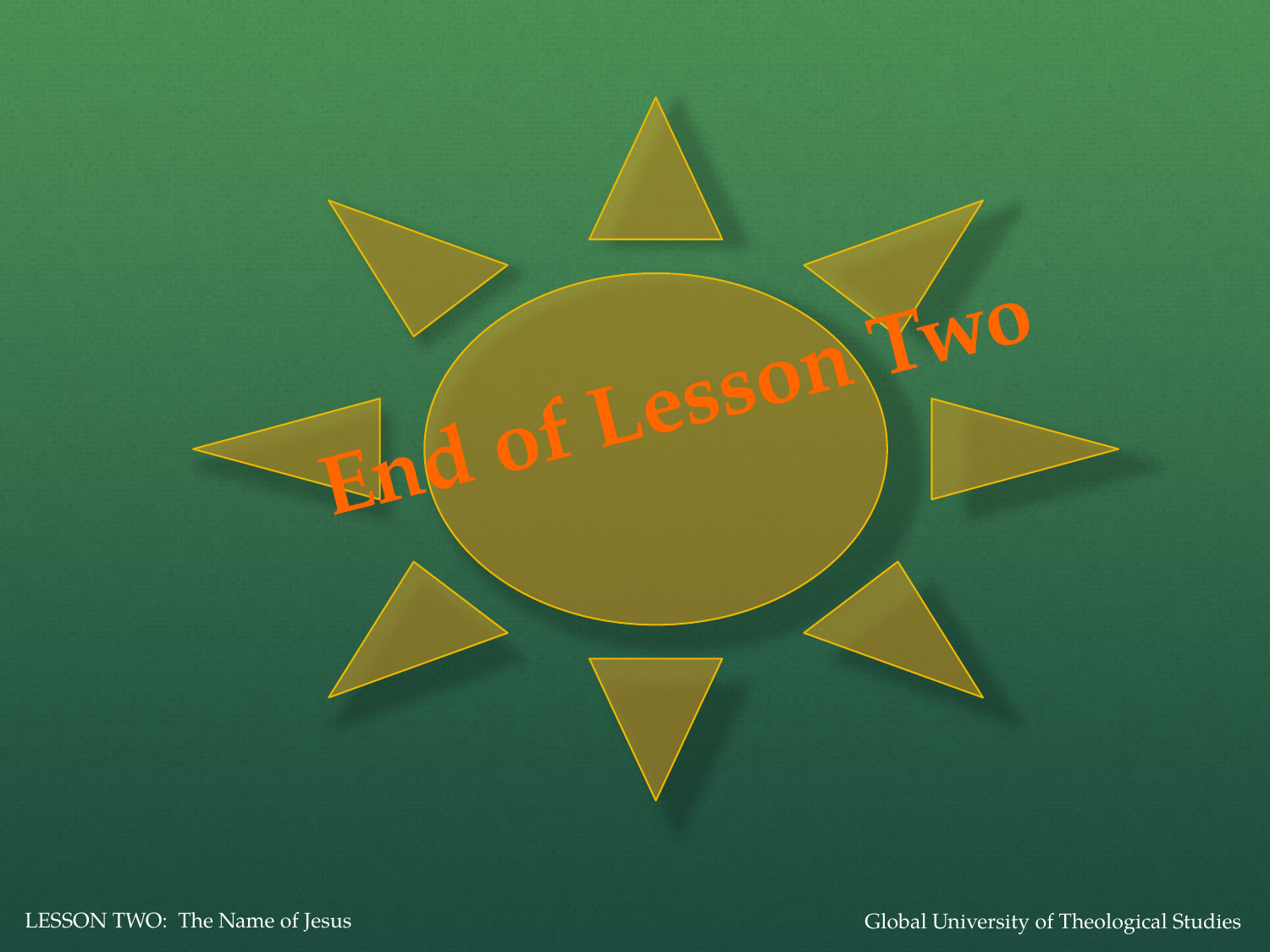

End of Lesson Two
Global University of Theological Studies
LESSON TWO:  The Name of Jesus